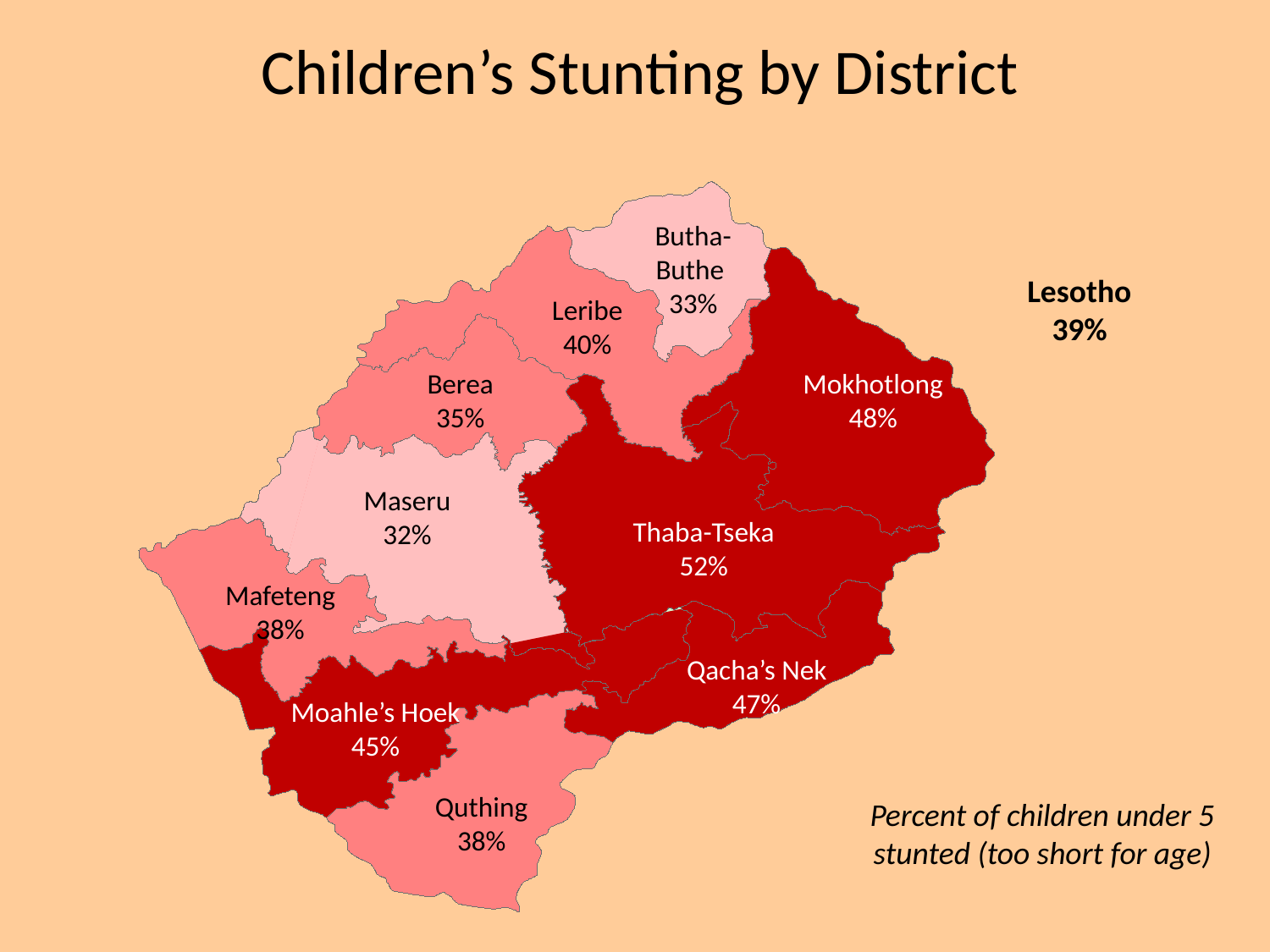

Children’s Stunting by District

Butha-Buthe
33%

Lesotho
39%
Leribe
40%

Berea
35%
Mokhotlong
48%

Maseru
32%
Thaba-Tseka
52%

Mafeteng
38%

Qacha’s Nek
47%
Moahle’s Hoek
45%

Quthing
38%
Percent of children under 5 stunted (too short for age)